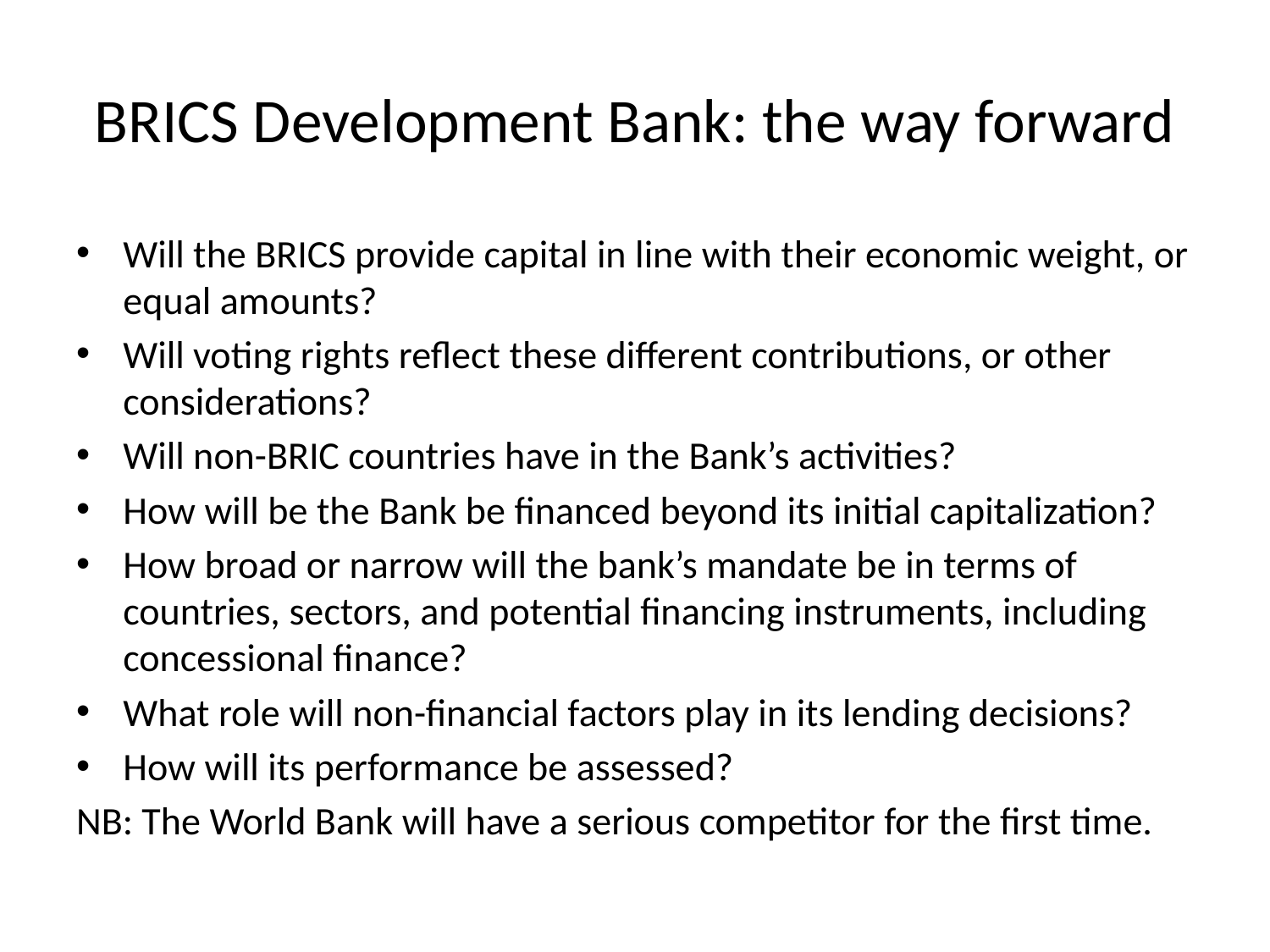

# BRICS Development Bank: the way forward
Will the BRICS provide capital in line with their economic weight, or equal amounts?
Will voting rights reflect these different contributions, or other considerations?
Will non-BRIC countries have in the Bank’s activities?
How will be the Bank be financed beyond its initial capitalization?
How broad or narrow will the bank’s mandate be in terms of countries, sectors, and potential financing instruments, including concessional finance?
What role will non-financial factors play in its lending decisions?
How will its performance be assessed?
NB: The World Bank will have a serious competitor for the first time.